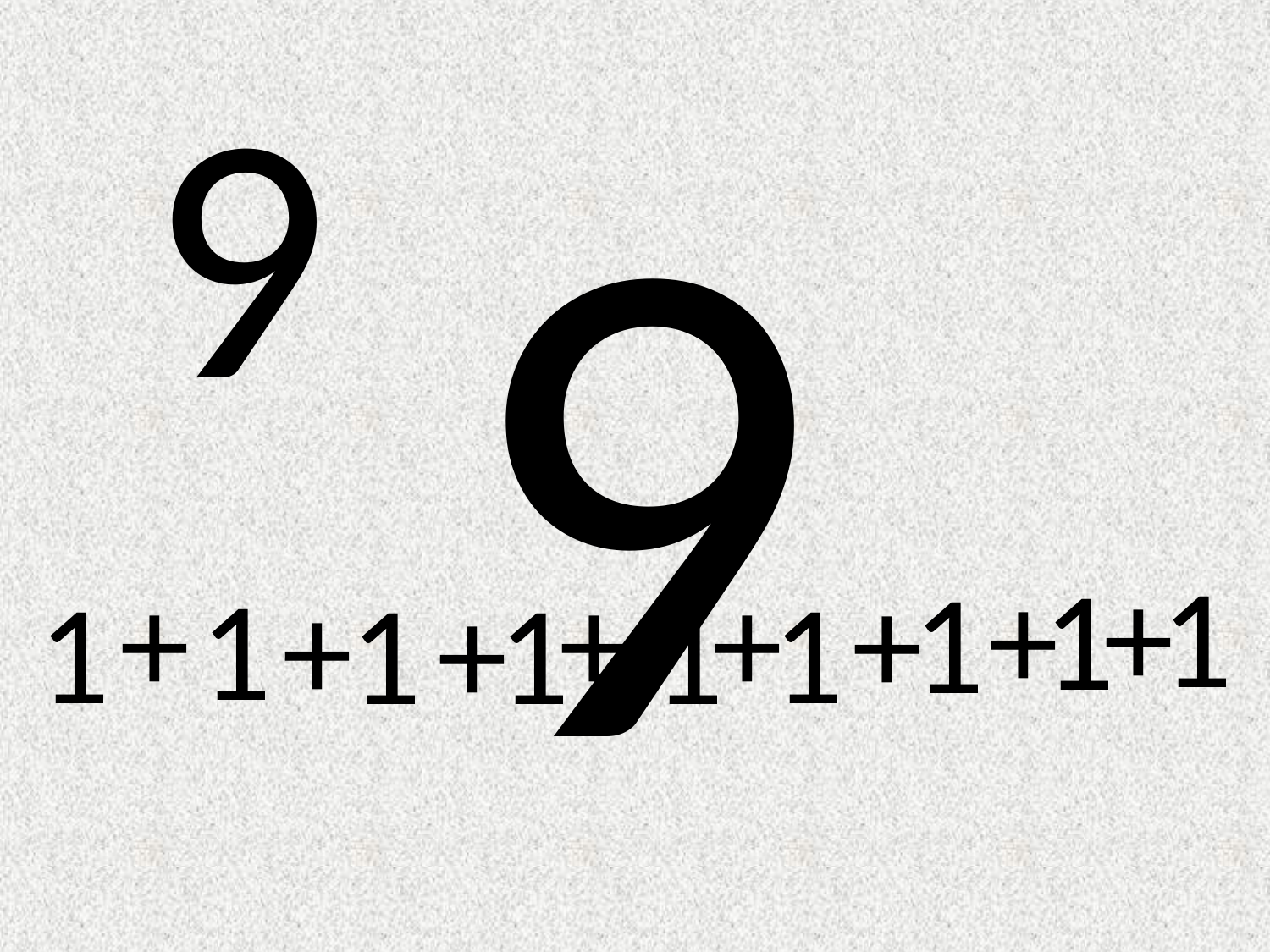

9
9
1
+
1
+
+
+
1
+
+
1
+
1
1
1
+
1
1